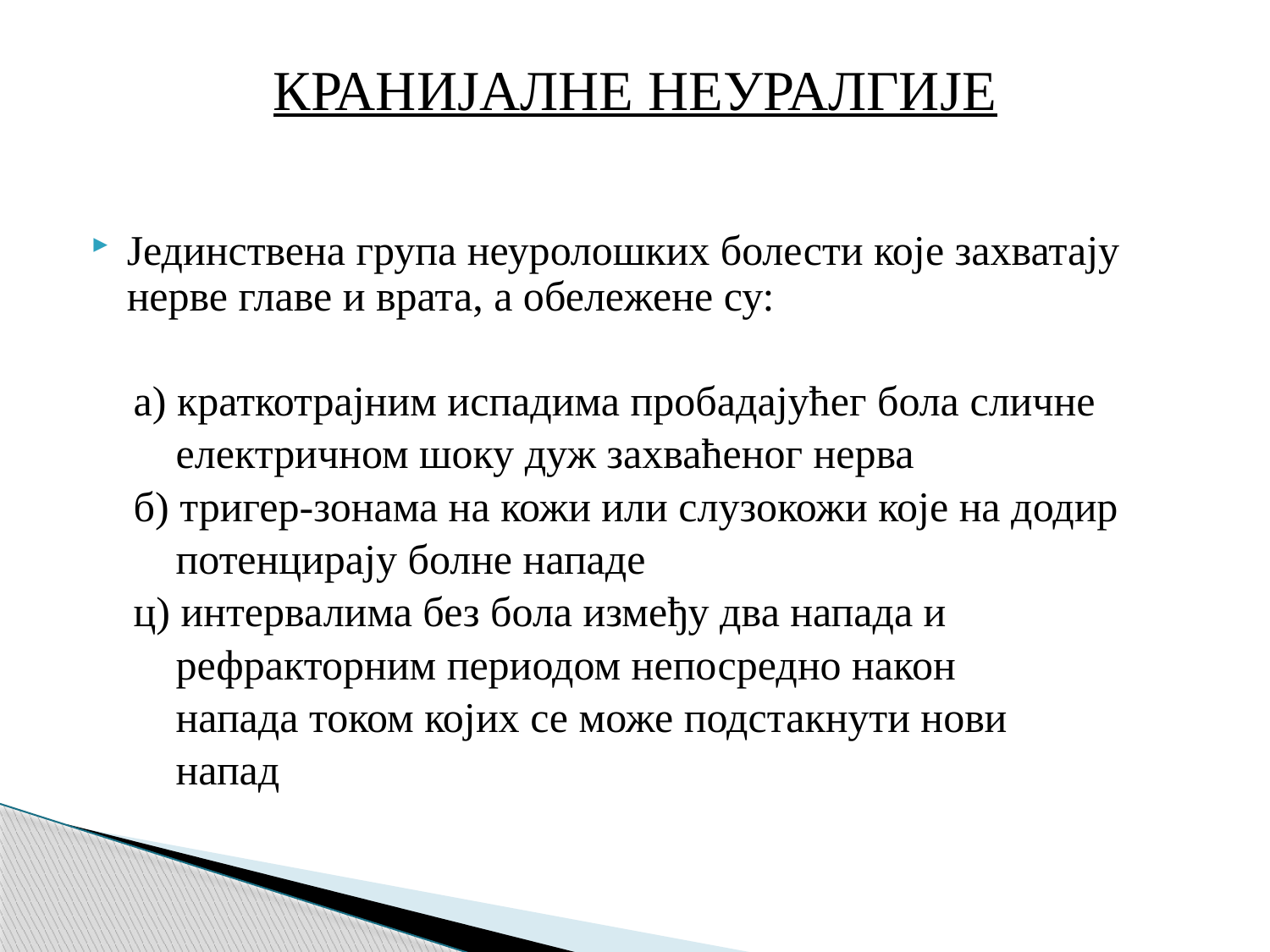

# КРАНИЈАЛНЕ НЕУРАЛГИЈЕ
Јединствена група неуролошких болести које захватају нерве главе и врата, а обележене су:

    а) краткотрајним испадима пробадајућег бола сличне
        електричном шоку дуж захваћеног нерва
    б) тригер-зонама на кожи или слузокожи које на додир
        потенцирају болне нападе
    ц) интервалима без бола између два напада и
        рефракторним периодом непосредно након
        напада током којих се може подстакнути нови
        напад